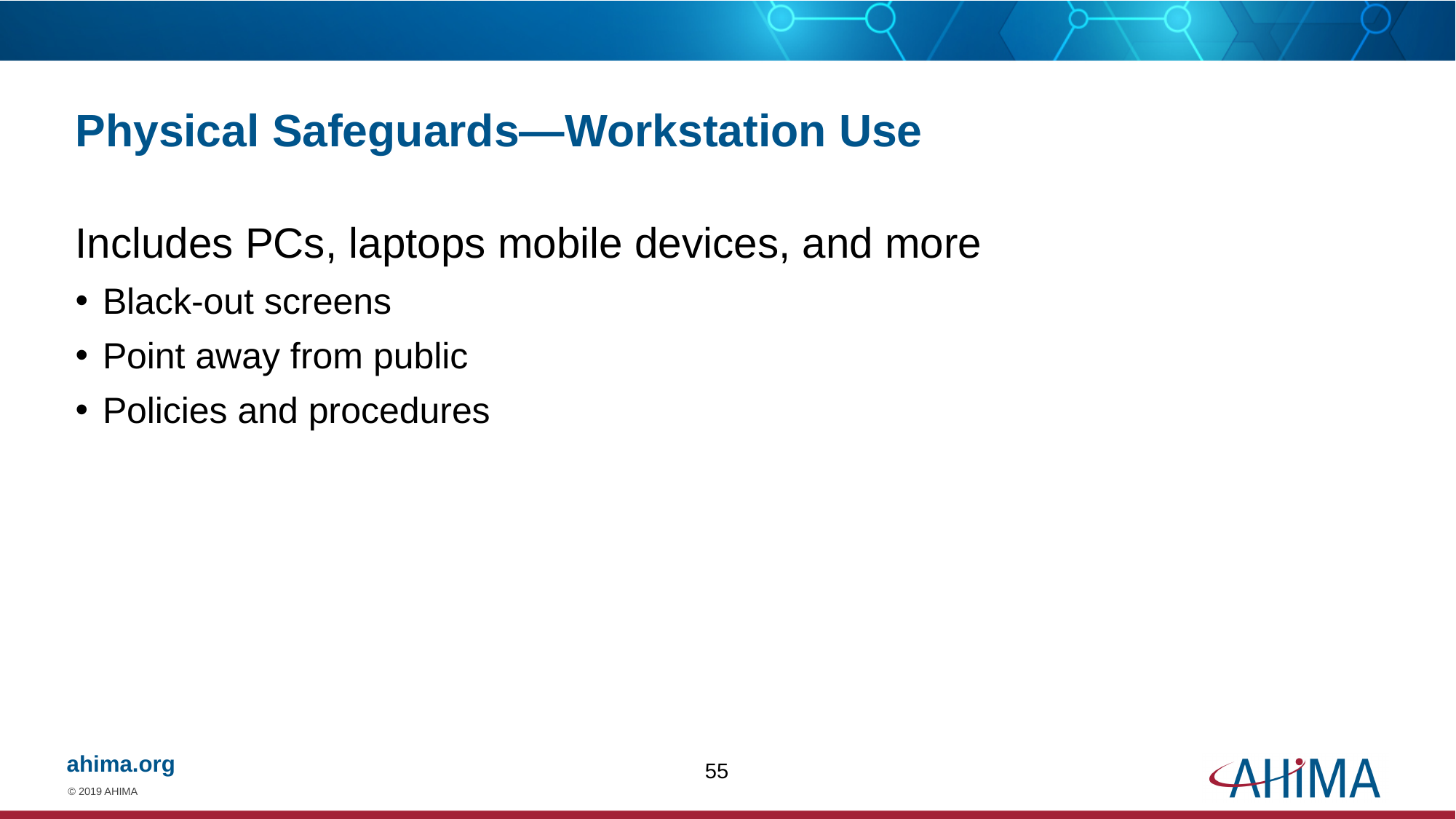

# Physical Safeguards—Workstation Use
Includes PCs, laptops mobile devices, and more
Black-out screens
Point away from public
Policies and procedures